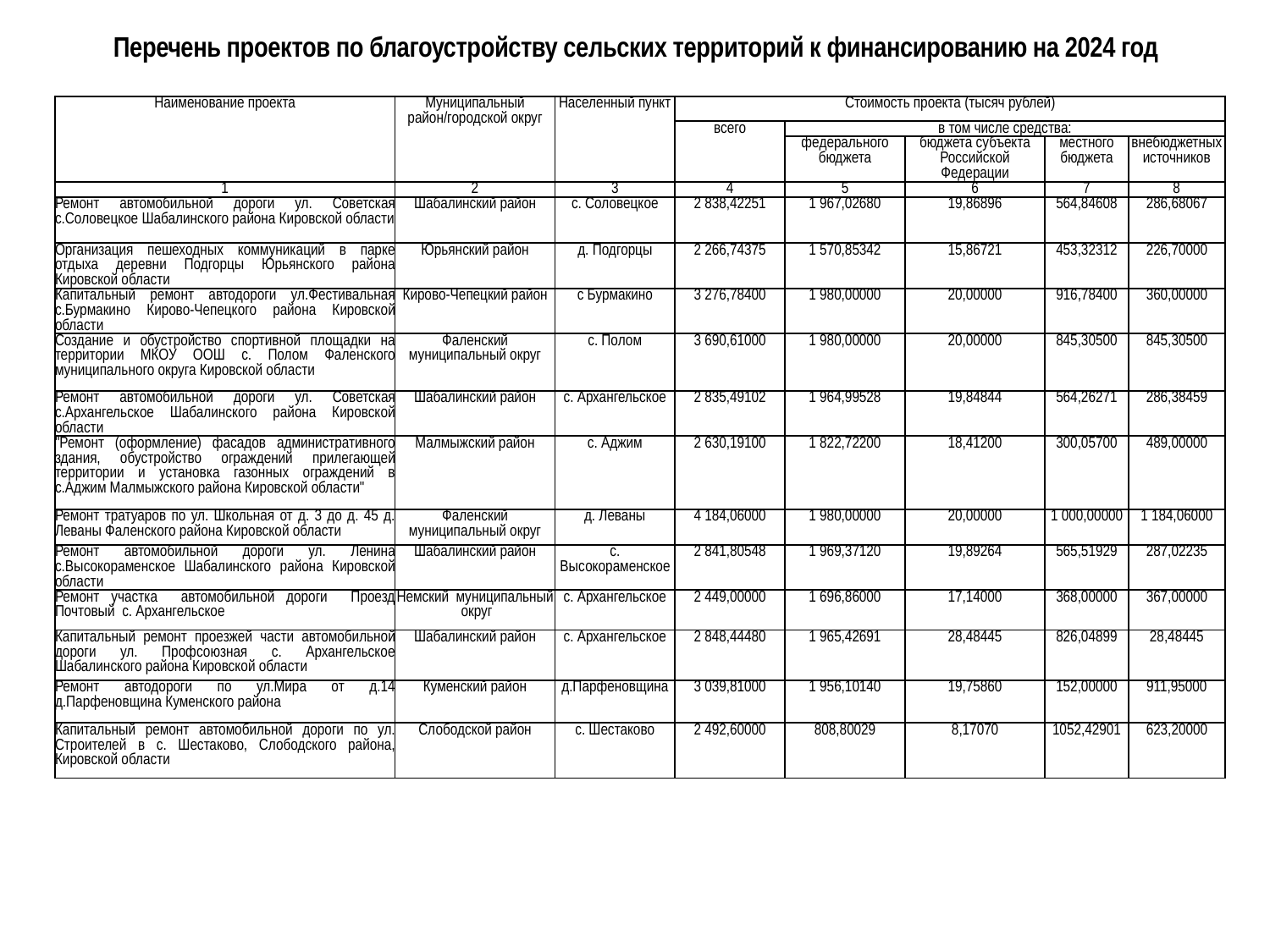

# Перечень проектов по благоустройству сельских территорий к финансированию на 2024 год
| Наименование проекта | Муниципальный район/городской округ | Населенный пункт | Стоимость проекта (тысяч рублей) |  |  |  |  |
| --- | --- | --- | --- | --- | --- | --- | --- |
|  |  |  | всего | в том числе средства: |  |  |  |
|  |  |  |  | федерального бюджета | бюджета субъекта Российской Федерации | местного бюджета | внебюджетных источников |
| 1 | 2 | 3 | 4 | 5 | 6 | 7 | 8 |
| Ремонт автомобильной дороги ул. Советская с.Соловецкое Шабалинского района Кировской области | Шабалинский район | с. Соловецкое | 2 838,42251 | 1 967,02680 | 19,86896 | 564,84608 | 286,68067 |
| Организация пешеходных коммуникаций в парке отдыха деревни Подгорцы Юрьянского района Кировской области | Юрьянский район | д. Подгорцы | 2 266,74375 | 1 570,85342 | 15,86721 | 453,32312 | 226,70000 |
| Капитальный ремонт автодороги ул.Фестивальная с.Бурмакино Кирово-Чепецкого района Кировской области | Кирово-Чепецкий район | с Бурмакино | 3 276,78400 | 1 980,00000 | 20,00000 | 916,78400 | 360,00000 |
| Создание и обустройство спортивной площадки на территории МКОУ ООШ с. Полом Фаленского муниципального округа Кировской области | Фаленский муниципальный округ | с. Полом | 3 690,61000 | 1 980,00000 | 20,00000 | 845,30500 | 845,30500 |
| Ремонт автомобильной дороги ул. Советская с.Архангельское Шабалинского района Кировской области | Шабалинский район | с. Архангельское | 2 835,49102 | 1 964,99528 | 19,84844 | 564,26271 | 286,38459 |
| "Ремонт (оформление) фасадов административного здания, обустройство ограждений прилегающей территории и установка газонных ограждений в с.Аджим Малмыжского района Кировской области" | Малмыжский район | с. Аджим | 2 630,19100 | 1 822,72200 | 18,41200 | 300,05700 | 489,00000 |
| Ремонт тратуаров по ул. Школьная от д. 3 до д. 45 д. Леваны Фаленского района Кировской области | Фаленский муниципальный округ | д. Леваны | 4 184,06000 | 1 980,00000 | 20,00000 | 1 000,00000 | 1 184,06000 |
| Ремонт автомобильной дороги ул. Ленина с.Высокораменское Шабалинского района Кировской области | Шабалинский район | с. Высокораменское | 2 841,80548 | 1 969,37120 | 19,89264 | 565,51929 | 287,02235 |
| Ремонт участка автомобильной дороги Проезд Почтовый с. Архангельское | Немский муниципальный округ | с. Архангельское | 2 449,00000 | 1 696,86000 | 17,14000 | 368,00000 | 367,00000 |
| Капитальный ремонт проезжей части автомобильной дороги ул. Профсоюзная с. Архангельское Шабалинского района Кировской области | Шабалинский район | с. Архангельское | 2 848,44480 | 1 965,42691 | 28,48445 | 826,04899 | 28,48445 |
| Ремонт автодороги по ул.Мира от д.14 д.Парфеновщина Куменского района | Куменский район | д.Парфеновщина | 3 039,81000 | 1 956,10140 | 19,75860 | 152,00000 | 911,95000 |
| Капитальный ремонт автомобильной дороги по ул. Строителей в с. Шестаково, Слободского района, Кировской области | Слободской район | с. Шестаково | 2 492,60000 | 808,80029 | 8,17070 | 1052,42901 | 623,20000 |